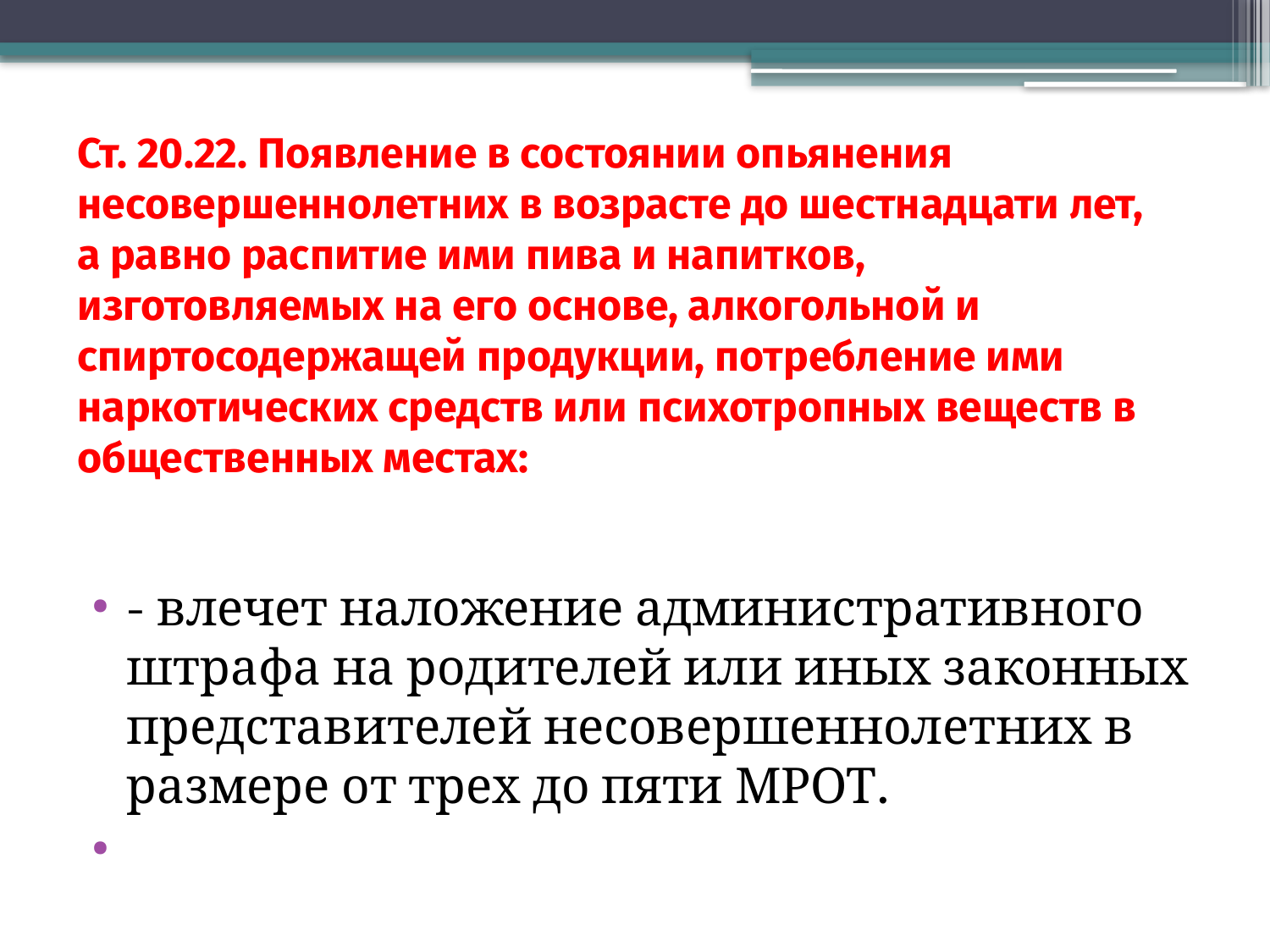

- влечет наложение административного штрафа на родителей или иных законных представителей несовершеннолетних в размере от трех до пяти МРОТ.

# Ст. 20.22. Появление в состоянии опьянения несовершеннолетних в возрасте до шестнадцати лет, а равно распитие ими пива и напитков, изготовляемых на его основе, алкогольной и спиртосодержащей продукции, потребление ими наркотических средств или психотропных веществ в общественных местах: